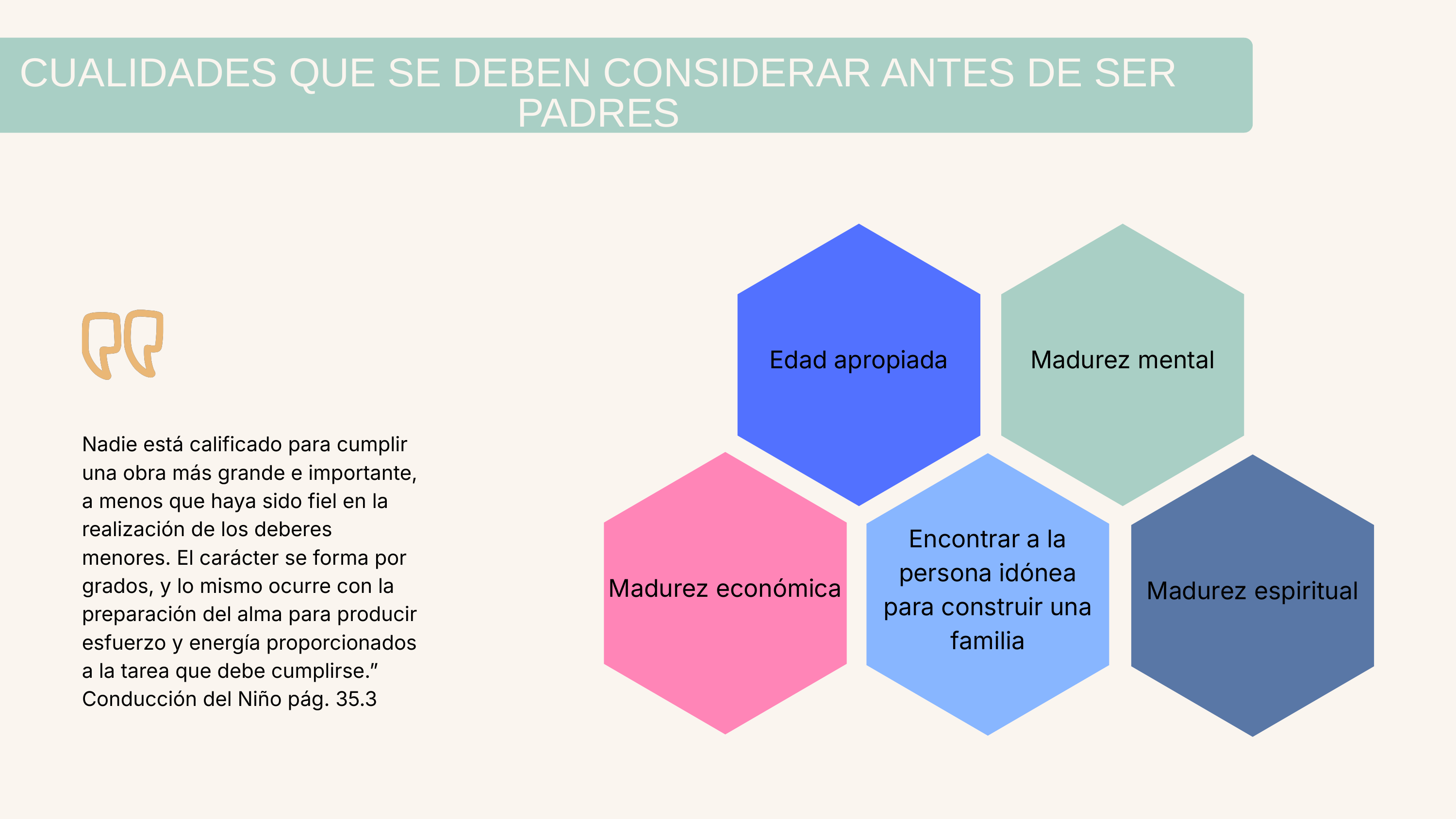

CUALIDADES QUE SE DEBEN CONSIDERAR ANTES DE SER PADRES

Edad apropiada

Madurez mental

Nadie está calificado para cumplir una obra más grande e importante, a menos que haya sido fiel en la realización de los deberes menores. El carácter se forma por grados, y lo mismo ocurre con la preparación del alma para producir esfuerzo y energía proporcionados a la tarea que debe cumplirse.” Conducción del Niño pág. 35.3

Madurez económica

Encontrar a la persona idónea para construir una familia

Madurez espiritual